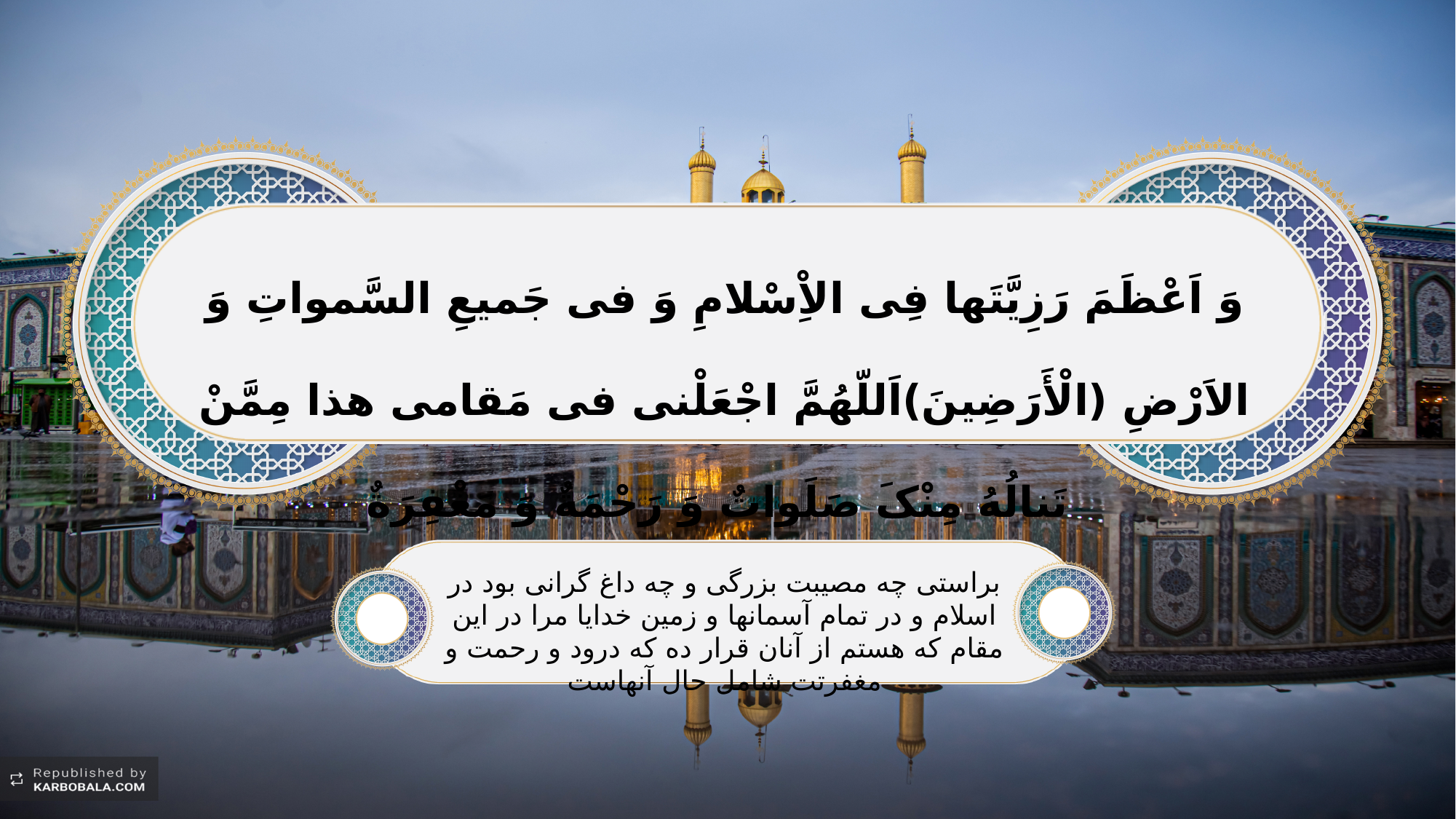

وَ اَعْظَمَ رَزِیَّتَها فِی الاِْسْلامِ وَ فی جَمیعِ السَّمواتِ وَ الاَرْضِ (الْأَرَضِینَ)اَللّهُمَّ اجْعَلْنی فی مَقامی هذا مِمَّنْ تَنالُهُ مِنْکَ صَلَواتٌ وَ رَحْمَةٌ وَ مَغْفِرَةٌ
براستی چه مصیبت بزرگی و چه داغ گرانی بود در اسلام و در تمام آسمانها و زمین خدایا مرا در این مقام که هستم از آنان قرار ده که درود و رحمت و مغفرتت شامل حال آنهاست